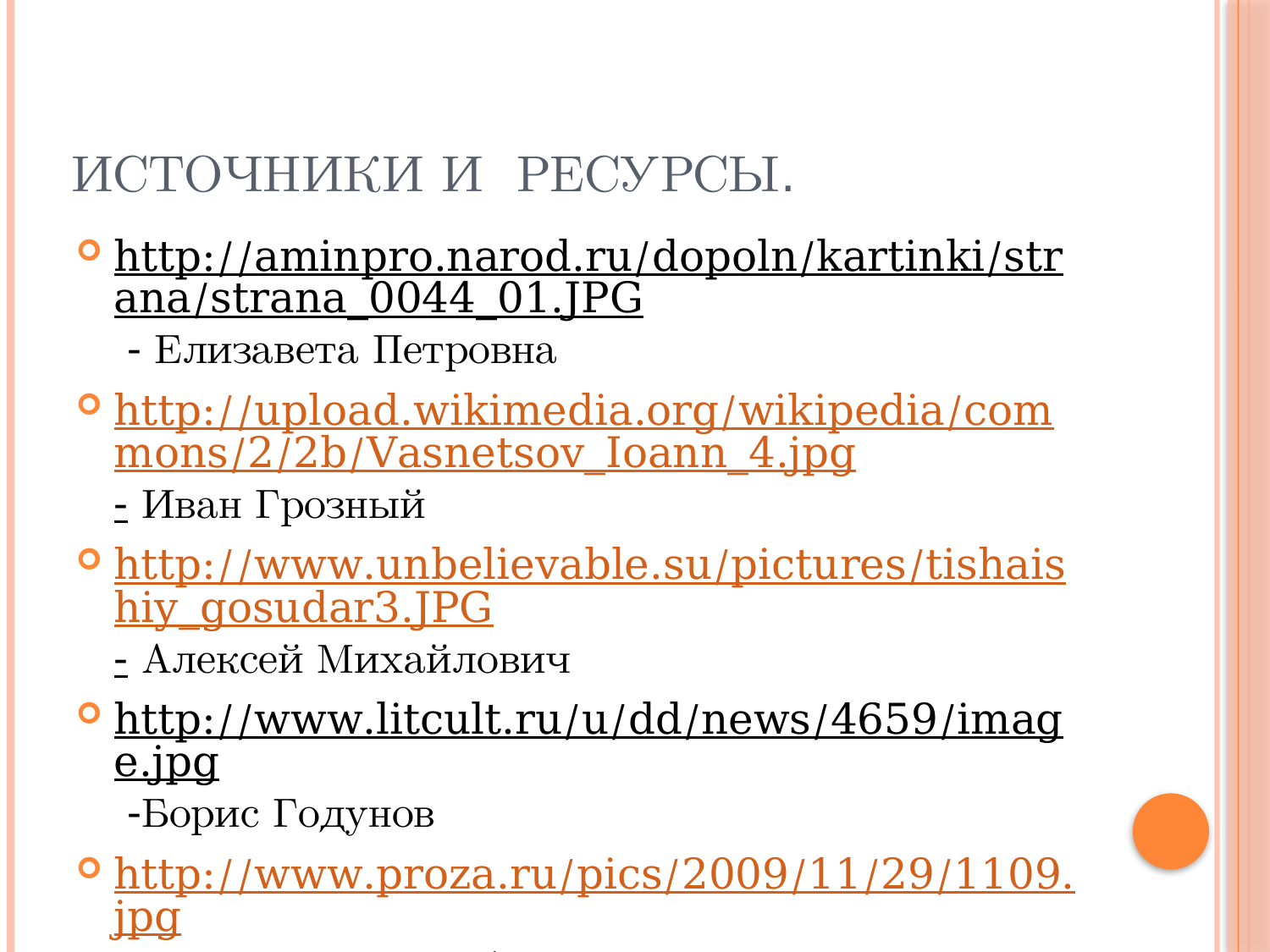

# Источники и  ресурсы.
http://aminpro.narod.ru/dopoln/kartinki/strana/strana_0044_01.JPG - Елизавета Петровна
http://upload.wikimedia.org/wikipedia/commons/2/2b/Vasnetsov_Ioann_4.jpg- Иван Грозный
http://www.unbelievable.su/pictures/tishaishiy_gosudar3.JPG- Алексей Михайлович
http://www.litcult.ru/u/dd/news/4659/image.jpg -Борис Годунов
http://www.proza.ru/pics/2009/11/29/1109.jpg- площадь в Петербурге